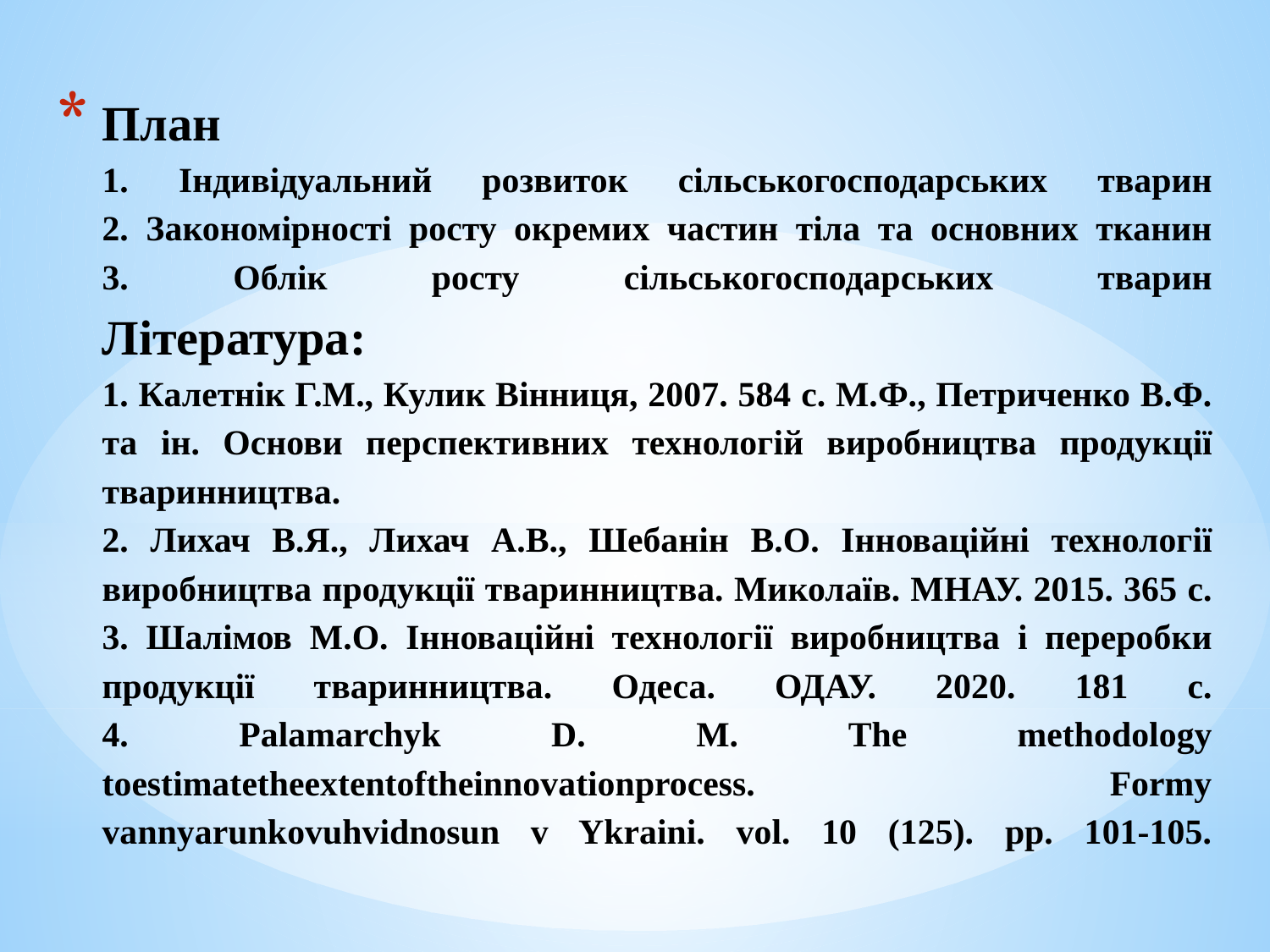

# План 1. Індивідуальний розвиток сільськогосподарських тварин 2. Закономірності росту окремих частин тіла та основних тканин 3. Облік росту сільськогосподарських тварин Література: 1. Калетнік Г.М., Кулик Вінниця, 2007. 584 с. М.Ф., Петриченко В.Ф. та ін. Основи перспективних технологій виробництва продукції тваринництва. 2. Лихач В.Я., Лихач А.В., Шебанін В.О. Інноваційні технології виробництва продукції тваринництва. Миколаїв. МНАУ. 2015. 365 с. 3. Шалімов М.О. Інноваційні технології виробництва і переробки продукції тваринництва. Одеса. ОДАУ. 2020. 181 с. 4. Palamarchyk D. M. The methodology toestimatetheextentoftheinnovationprocess. Formy vannyarunkovuhvidnosun v Ykraini. vol. 10 (125). pp. 101-105.